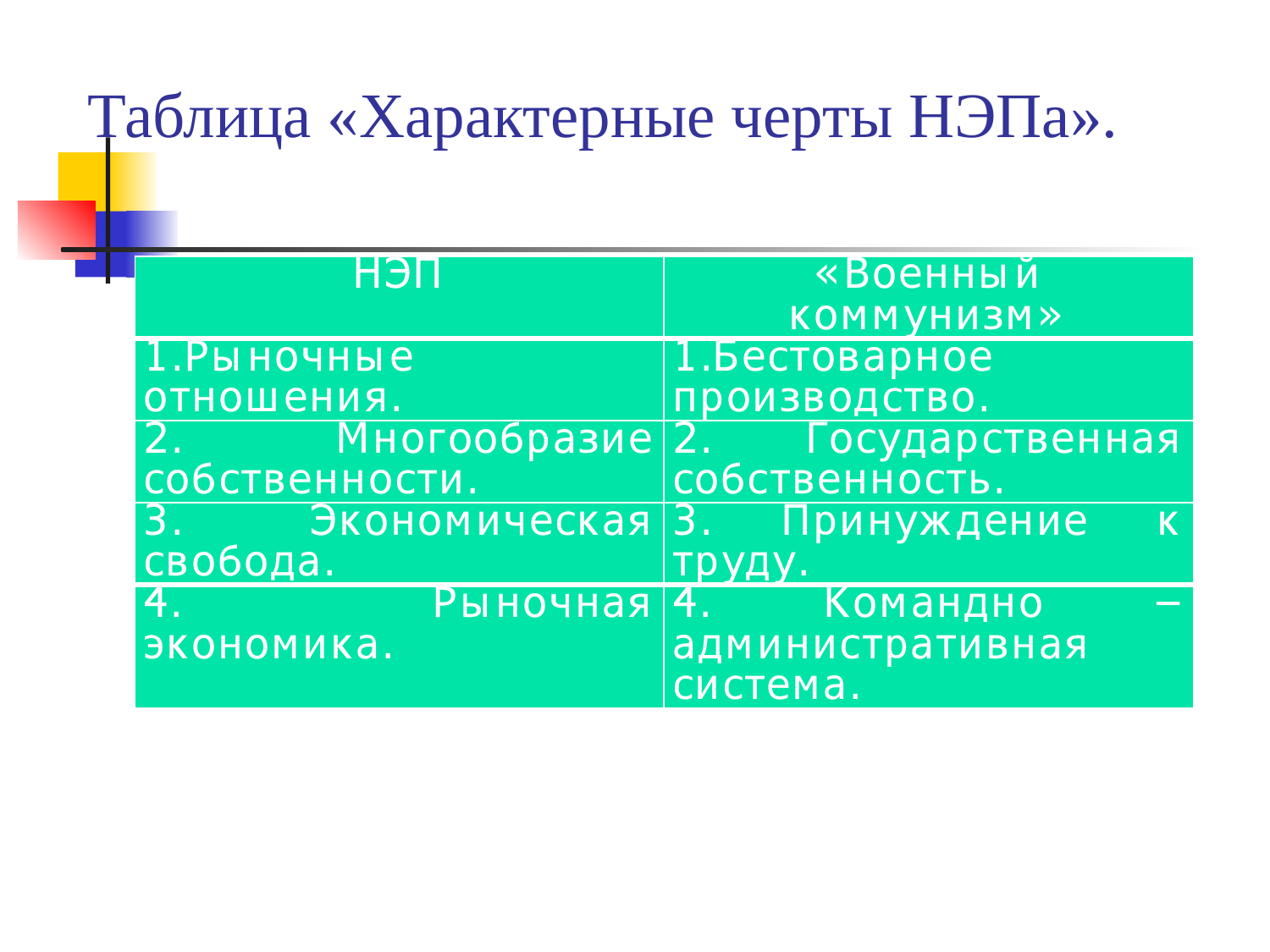

# Таблица «Характерные черты НЭПа».
| НЭП | «Военный коммунизм» |
| --- | --- |
| 1.Рыночные отношения. | 1.Бестоварное производство. |
| 2. Многообразие собственности. | 2. Государственная собственность. |
| 3. Экономическая свобода. | 3. Принуждение к труду. |
| 4. Рыночная экономика. | 4. Командно – административная система. |